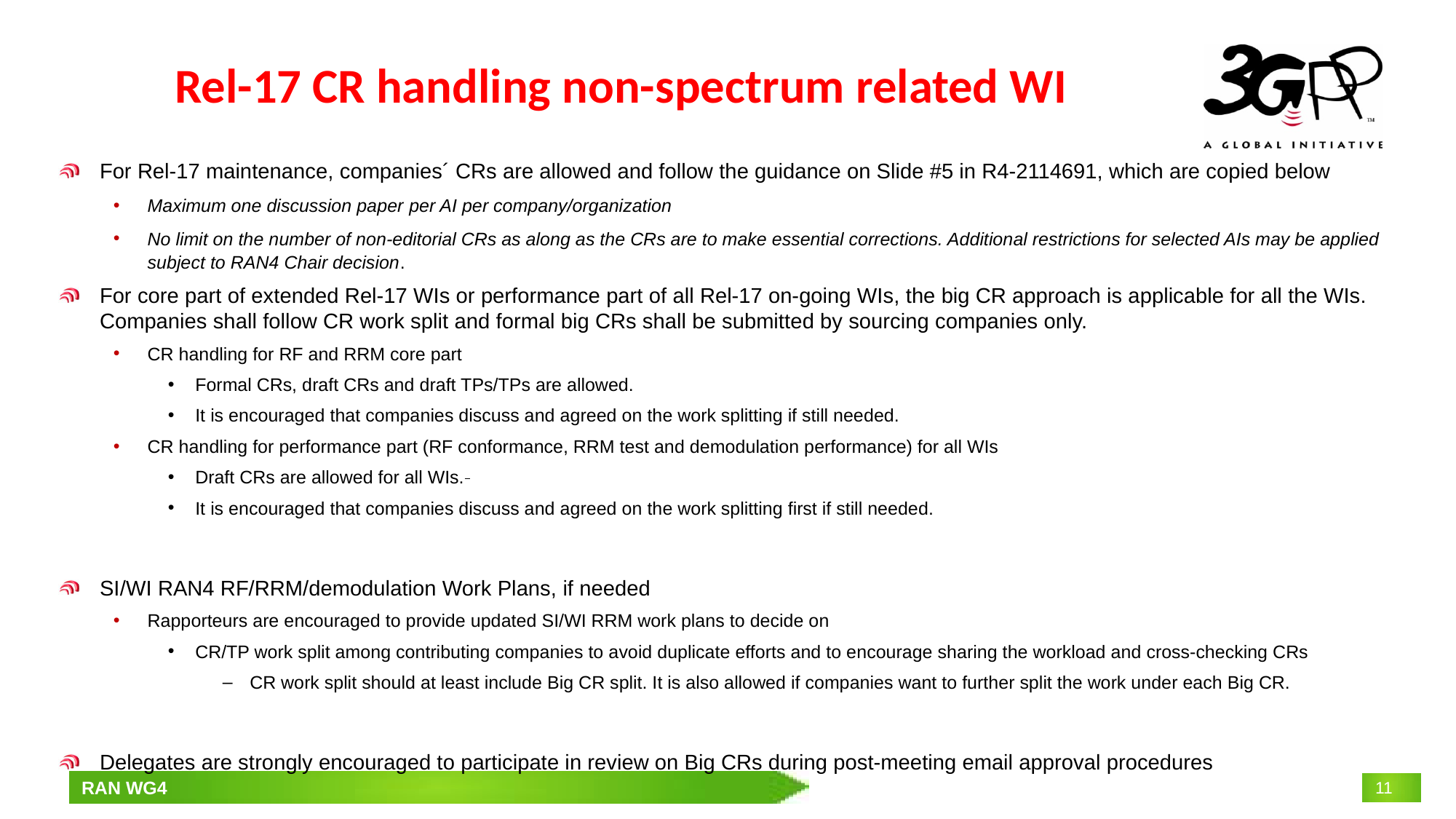

# Rel-17 CR handling non-spectrum related WI
For Rel-17 maintenance, companies´ CRs are allowed and follow the guidance on Slide #5 in R4-2114691, which are copied below
Maximum one discussion paper per AI per company/organization
No limit on the number of non-editorial CRs as along as the CRs are to make essential corrections. Additional restrictions for selected AIs may be applied subject to RAN4 Chair decision.
For core part of extended Rel-17 WIs or performance part of all Rel-17 on-going WIs, the big CR approach is applicable for all the WIs. Companies shall follow CR work split and formal big CRs shall be submitted by sourcing companies only.
CR handling for RF and RRM core part
Formal CRs, draft CRs and draft TPs/TPs are allowed.
It is encouraged that companies discuss and agreed on the work splitting if still needed.
CR handling for performance part (RF conformance, RRM test and demodulation performance) for all WIs
Draft CRs are allowed for all WIs.
It is encouraged that companies discuss and agreed on the work splitting first if still needed.

SI/WI RAN4 RF/RRM/demodulation Work Plans, if needed
Rapporteurs are encouraged to provide updated SI/WI RRM work plans to decide on
CR/TP work split among contributing companies to avoid duplicate efforts and to encourage sharing the workload and cross-checking CRs
CR work split should at least include Big CR split. It is also allowed if companies want to further split the work under each Big CR.

Delegates are strongly encouraged to participate in review on Big CRs during post-meeting email approval procedures